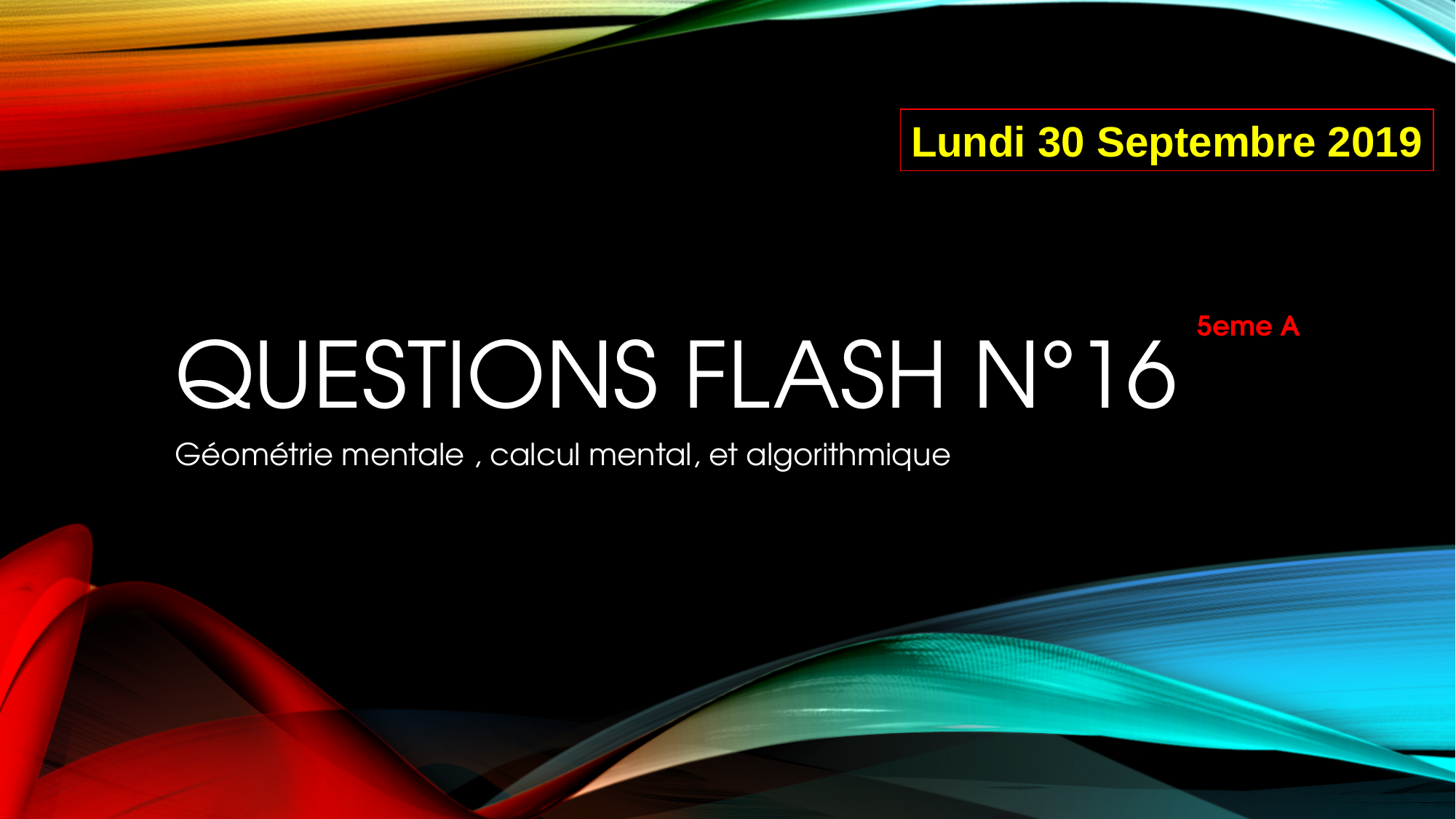

Lundi 30 Septembre 2019
# Questions FLASH n°16
5eme A
Géométrie mentale , calcul mental, et algorithmique